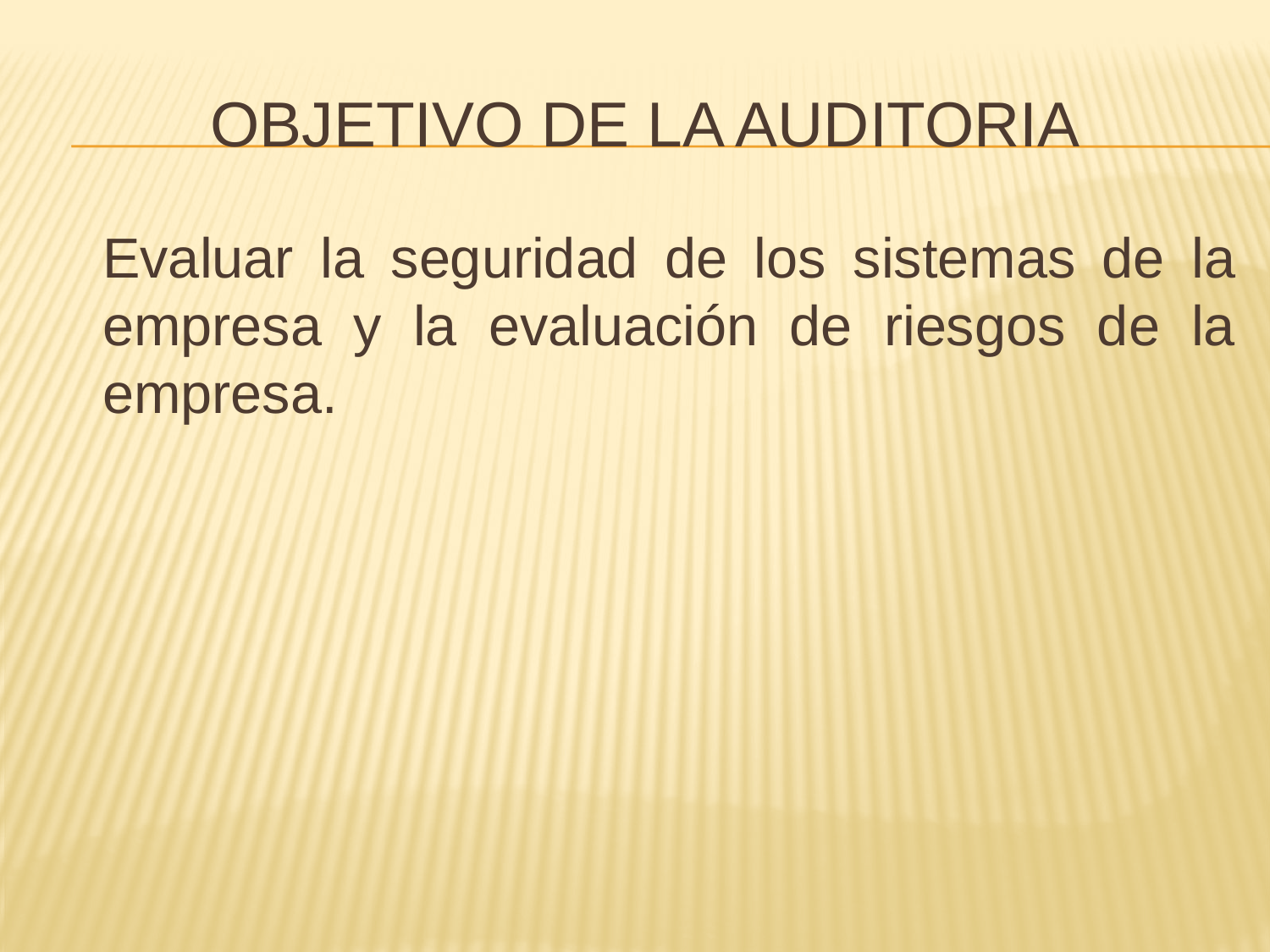

# Objetivo de la auditoria
	Evaluar la seguridad de los sistemas de la empresa y la evaluación de riesgos de la empresa.